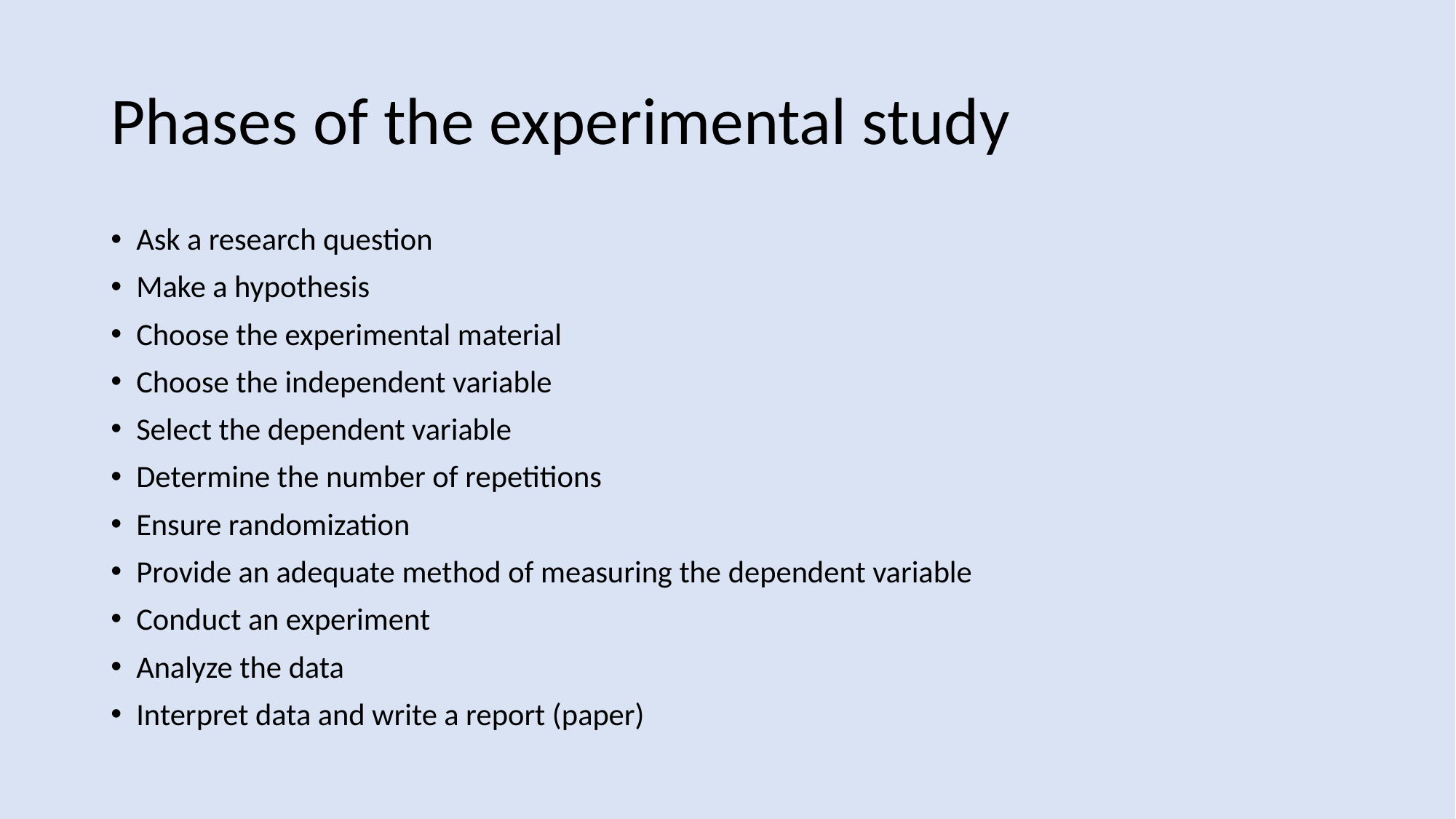

# Phases of the experimental study
Ask a research question
Make a hypothesis
Choose the experimental material
Choose the independent variable
Select the dependent variable
Determine the number of repetitions
Ensure randomization
Provide an adequate method of measuring the dependent variable
Conduct an experiment
Analyze the data
Interpret data and write a report (paper)